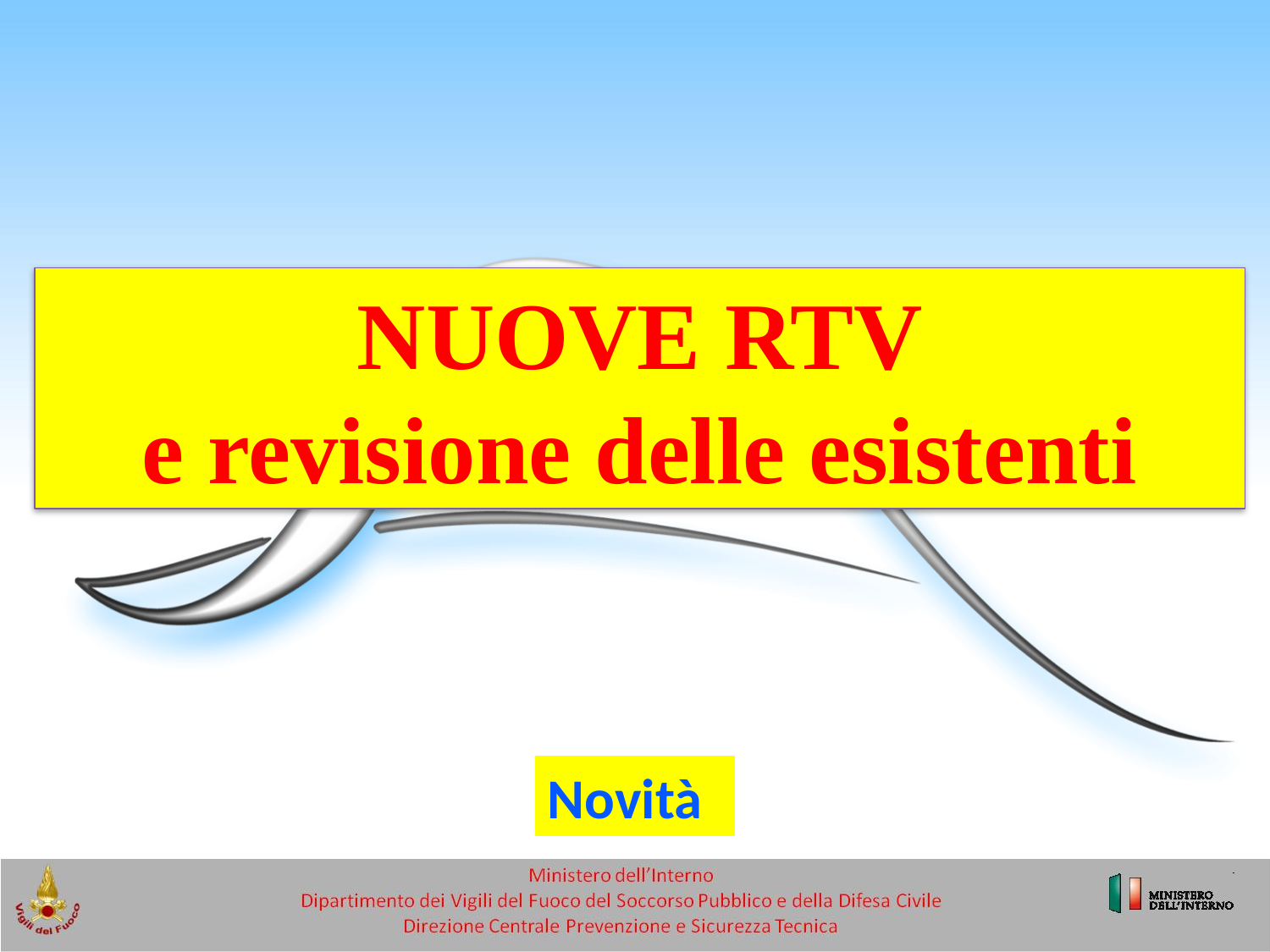

NUOVE RTV
e revisione delle esistenti
Novità